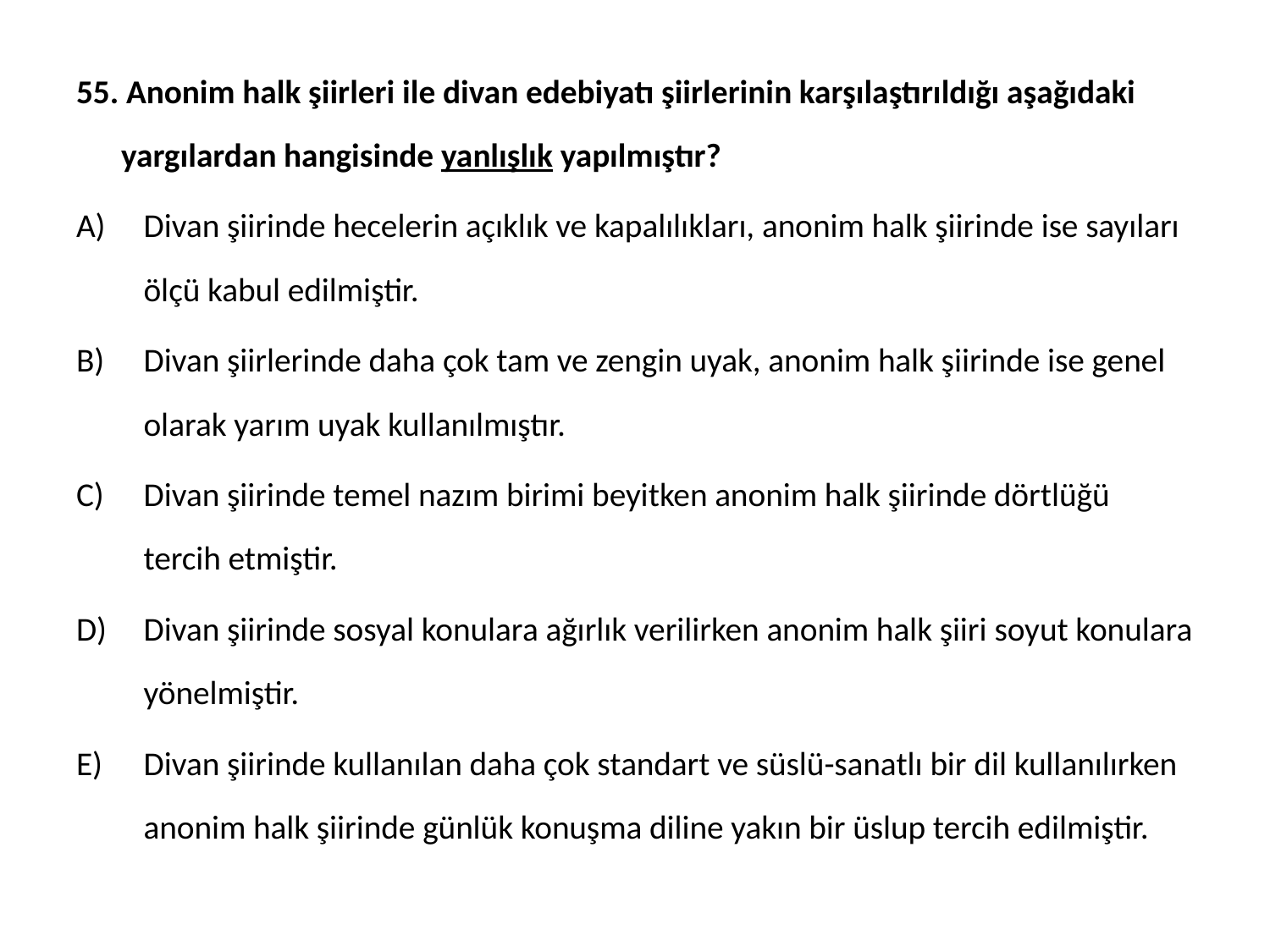

55. Anonim halk şiirleri ile divan edebiyatı şiirlerinin karşılaştırıldığı aşağıdaki yargılardan hangisinde yanlışlık yapılmıştır?
Divan şiirinde hecelerin açıklık ve kapalılıkları, anonim halk şiirinde ise sayıları ölçü kabul edilmiştir.
B)	Divan şiirlerinde daha çok tam ve zengin uyak, anonim halk şiirinde ise genel olarak yarım uyak kullanılmıştır.
Divan şiirinde temel nazım birimi beyitken anonim halk şiirinde dörtlüğü tercih etmiştir.
Divan şiirinde sosyal konulara ağırlık verilirken anonim halk şiiri soyut konulara yönelmiştir.
Divan şiirinde kullanılan daha çok standart ve süslü-sanatlı bir dil kullanılırken anonim halk şiirinde günlük konuşma diline yakın bir üslup tercih edilmiştir.